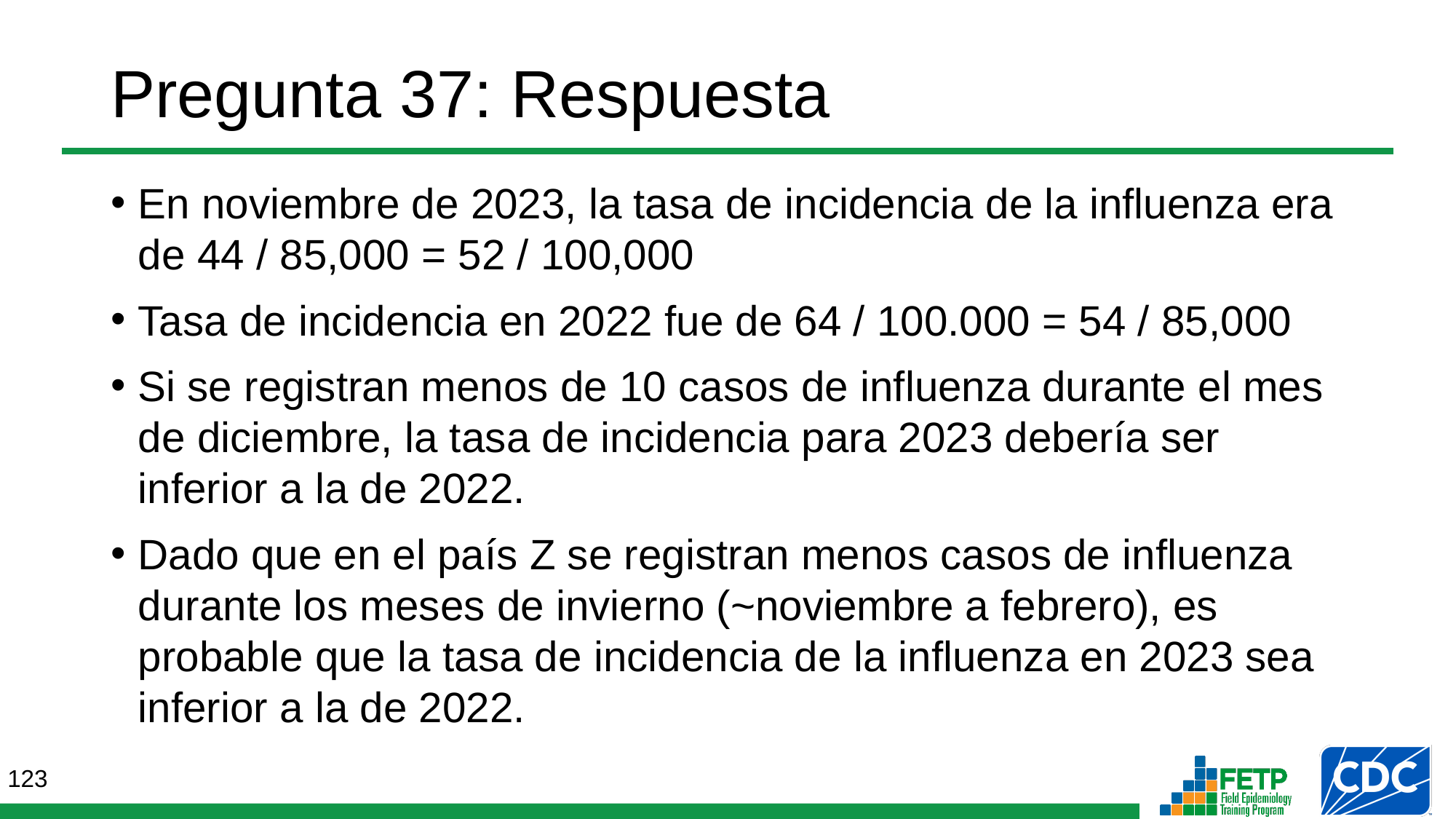

# Pregunta 37: Respuesta
En noviembre de 2023, la tasa de incidencia de la influenza era de 44 / 85,000 = 52 / 100,000
Tasa de incidencia en 2022 fue de 64 / 100.000 = 54 / 85,000
Si se registran menos de 10 casos de influenza durante el mes de diciembre, la tasa de incidencia para 2023 debería ser inferior a la de 2022.
Dado que en el país Z se registran menos casos de influenza durante los meses de invierno (~noviembre a febrero), es probable que la tasa de incidencia de la influenza en 2023 sea inferior a la de 2022.